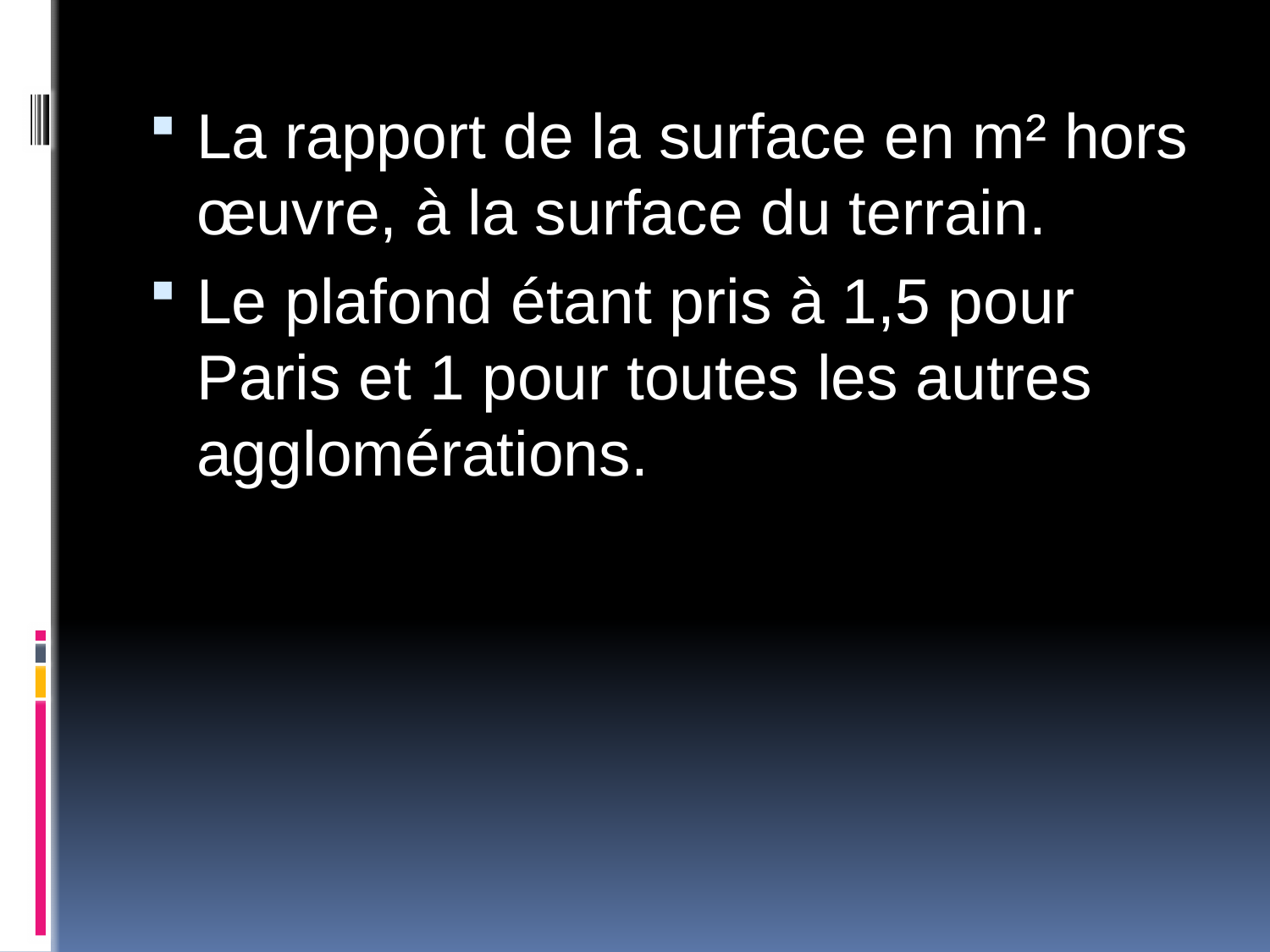

#
La rapport de la surface en m² hors œuvre, à la surface du terrain.
Le plafond étant pris à 1,5 pour Paris et 1 pour toutes les autres agglomérations.